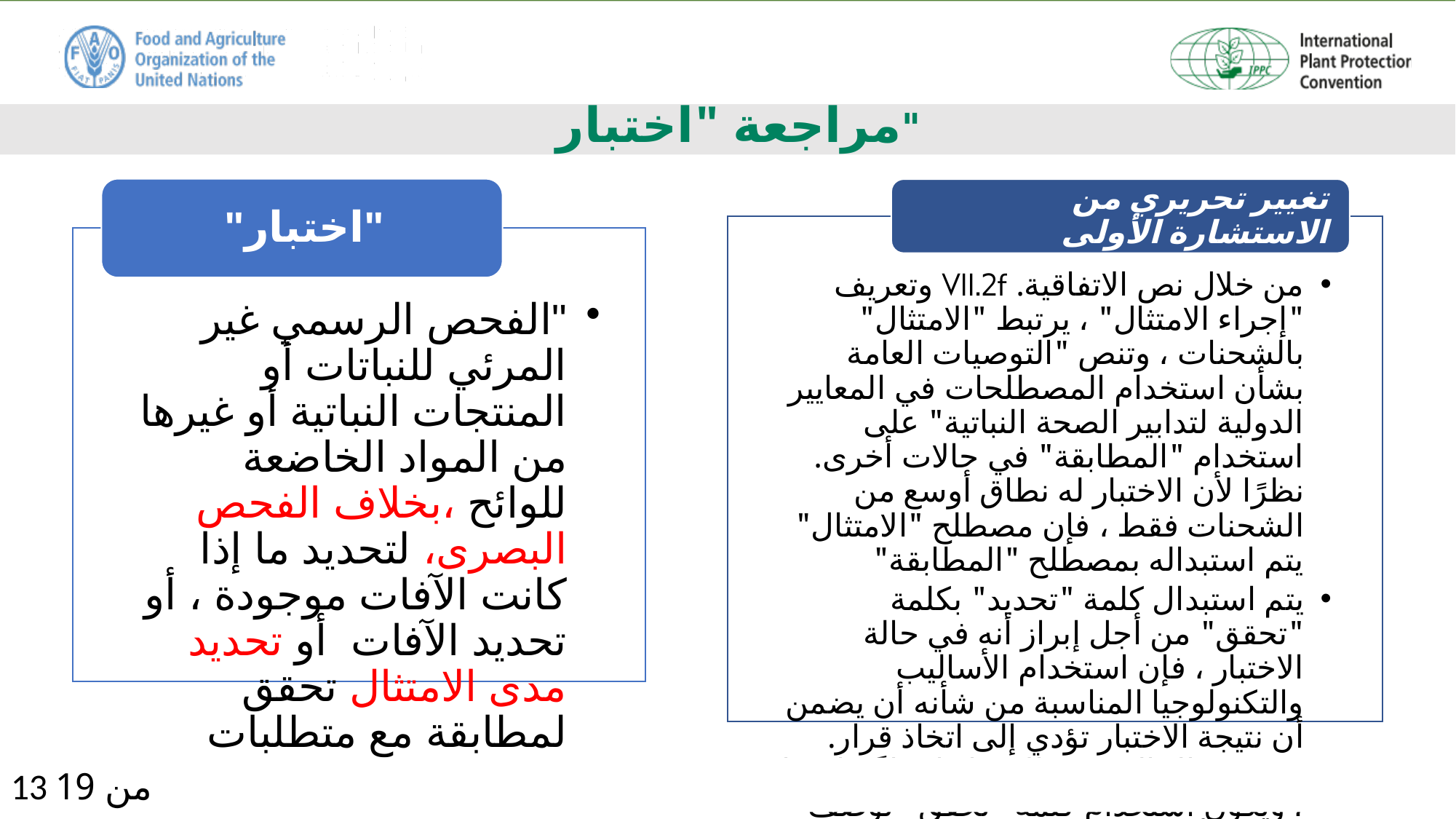

# مراجعة "اختبار"
"الفحص الرسمي غير المرئي للنباتات أو المنتجات النباتية أو غيرها من المواد الخاضعة للوائح ،بخلاف الفحص البصری، لتحديد ما إذا كانت الآفات موجودة ، أو تحديد الآفات  أو تحدید مدی الامتثال تحقق لمطابقة مع متطلبات الصحة النباتية المحددة"
"اختبار"
من خلال نص الاتفاقية. VII.2f وتعريف "إجراء الامتثال" ، يرتبط "الامتثال" بالشحنات ، وتنص "التوصيات العامة بشأن استخدام المصطلحات في المعايير الدولية لتدابير الصحة النباتية" على استخدام "المطابقة" في حالات أخرى. نظرًا لأن الاختبار له نطاق أوسع من الشحنات فقط ، فإن مصطلح "الامتثال" يتم استبداله بمصطلح "المطابقة"
يتم استبدال كلمة "تحديد" بكلمة "تحقق" من أجل إبراز أنه في حالة الاختبار ، فإن استخدام الأساليب والتكنولوجيا المناسبة من شأنه أن يضمن أن نتيجة الاختبار تؤدي إلى اتخاذ قرار. في هذه الحالة ، يعد الاختبار إجراءً حاسمًا ، ويكون استخدام كلمة "تحقق" لوصف الإجراء أكثر ملاءمة
تغيير تحريري من الاستشارة الأولى
13 من 19